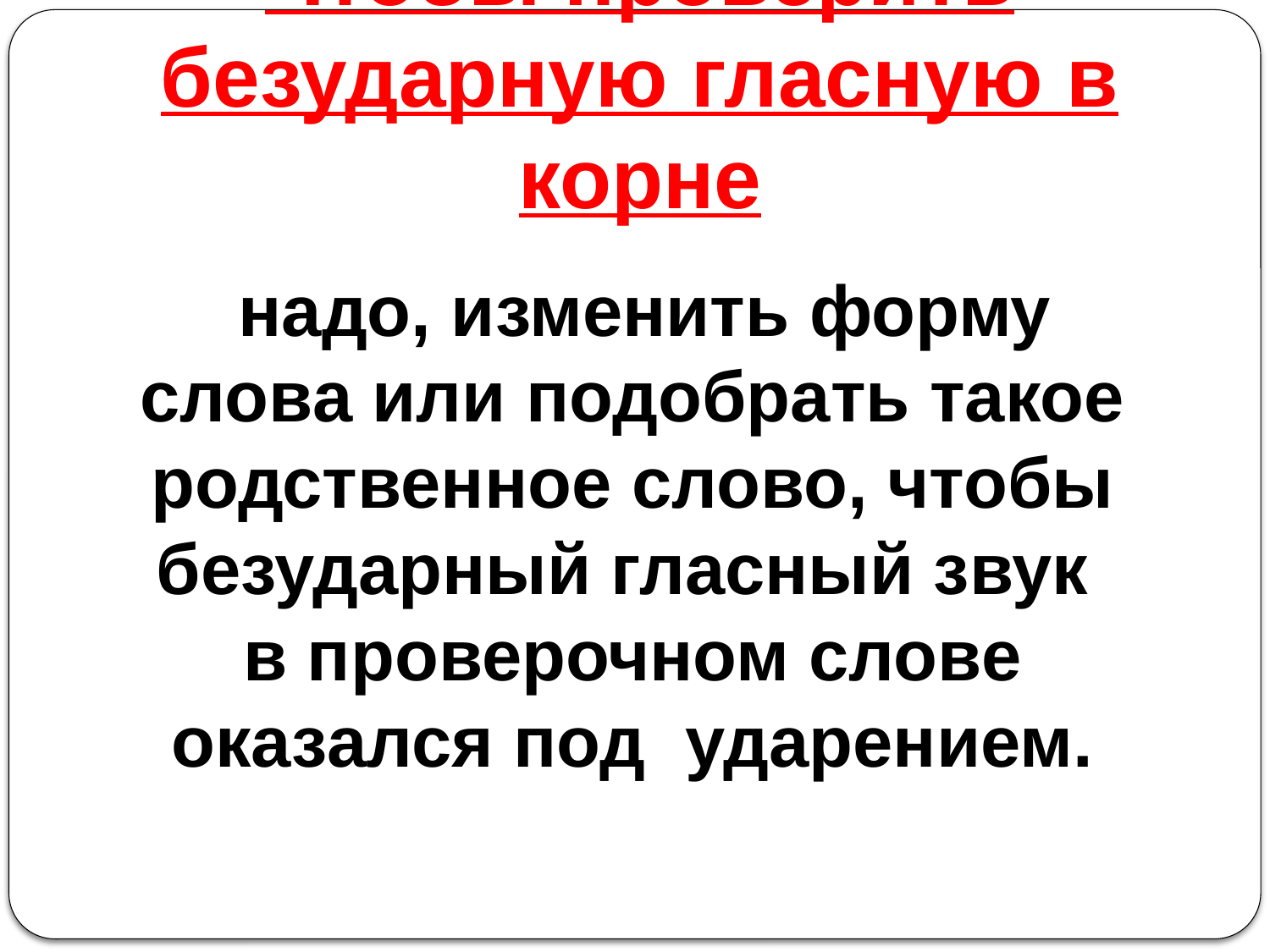

Чтобы проверить безударную гласную в корне
   надо, изменить форму слова или подобрать такое родственное слово, чтобы безударный гласный звук  в проверочном слове оказался под  ударением.